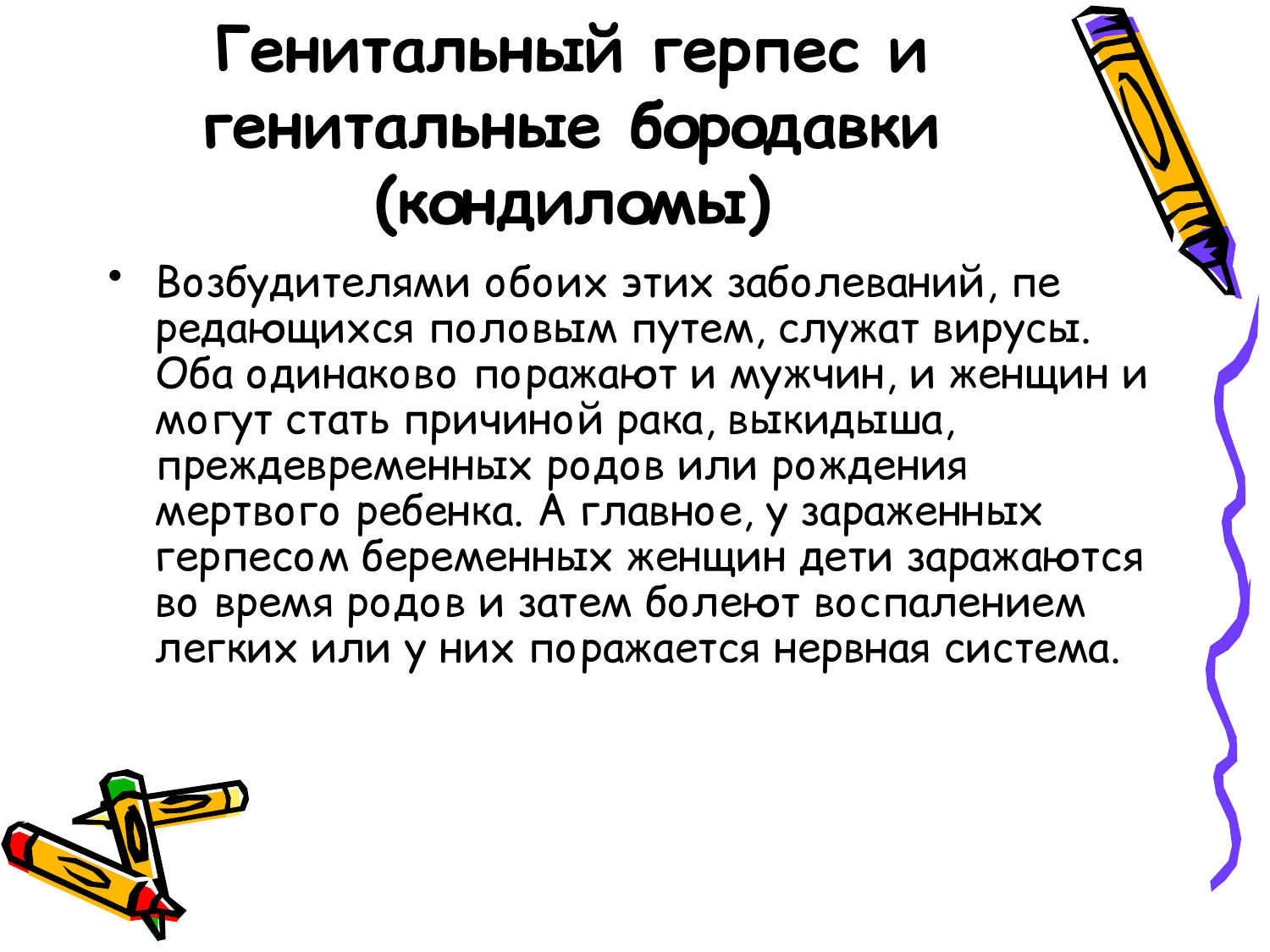

# Генитальный герпес и генитальные бородавки (кондиломы)
Возбудителями обоих этих заболеваний, пе­редающихся половым путем, служат вирусы. Оба одинаково поражают и мужчин, и женщин и могут стать причиной рака, выкидыша, преждевременных родов или рождения мертвого ребенка. А главное, у зараженных герпесом беременных женщин дети зара­жаются во время родов и затем болеют воспалением легких или у них поражается нервная система.